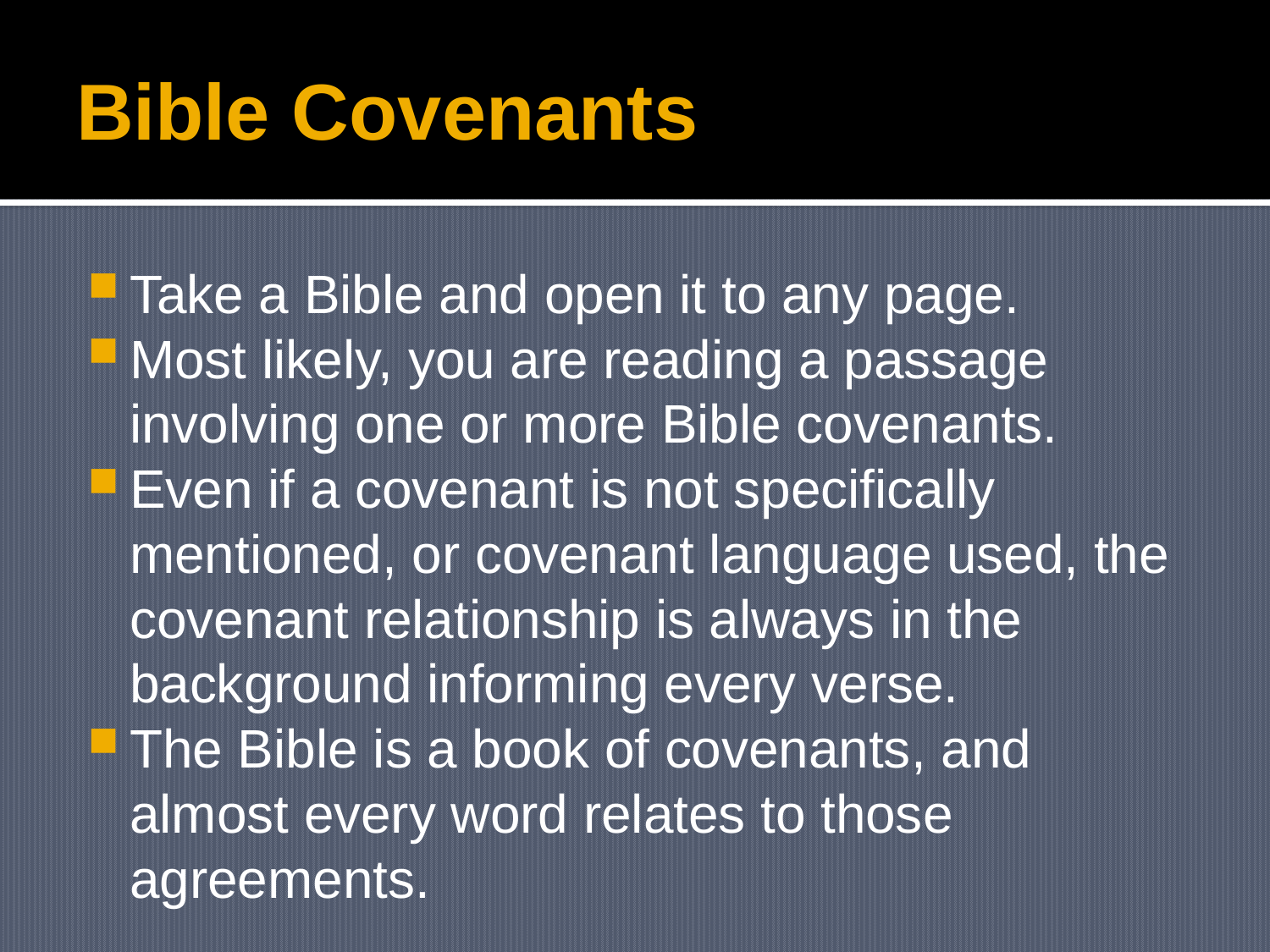

# Bible Covenants
Take a Bible and open it to any page.
Most likely, you are reading a passage involving one or more Bible covenants.
Even if a covenant is not specifically mentioned, or covenant language used, the covenant relationship is always in the background informing every verse.
The Bible is a book of covenants, and almost every word relates to those agreements.